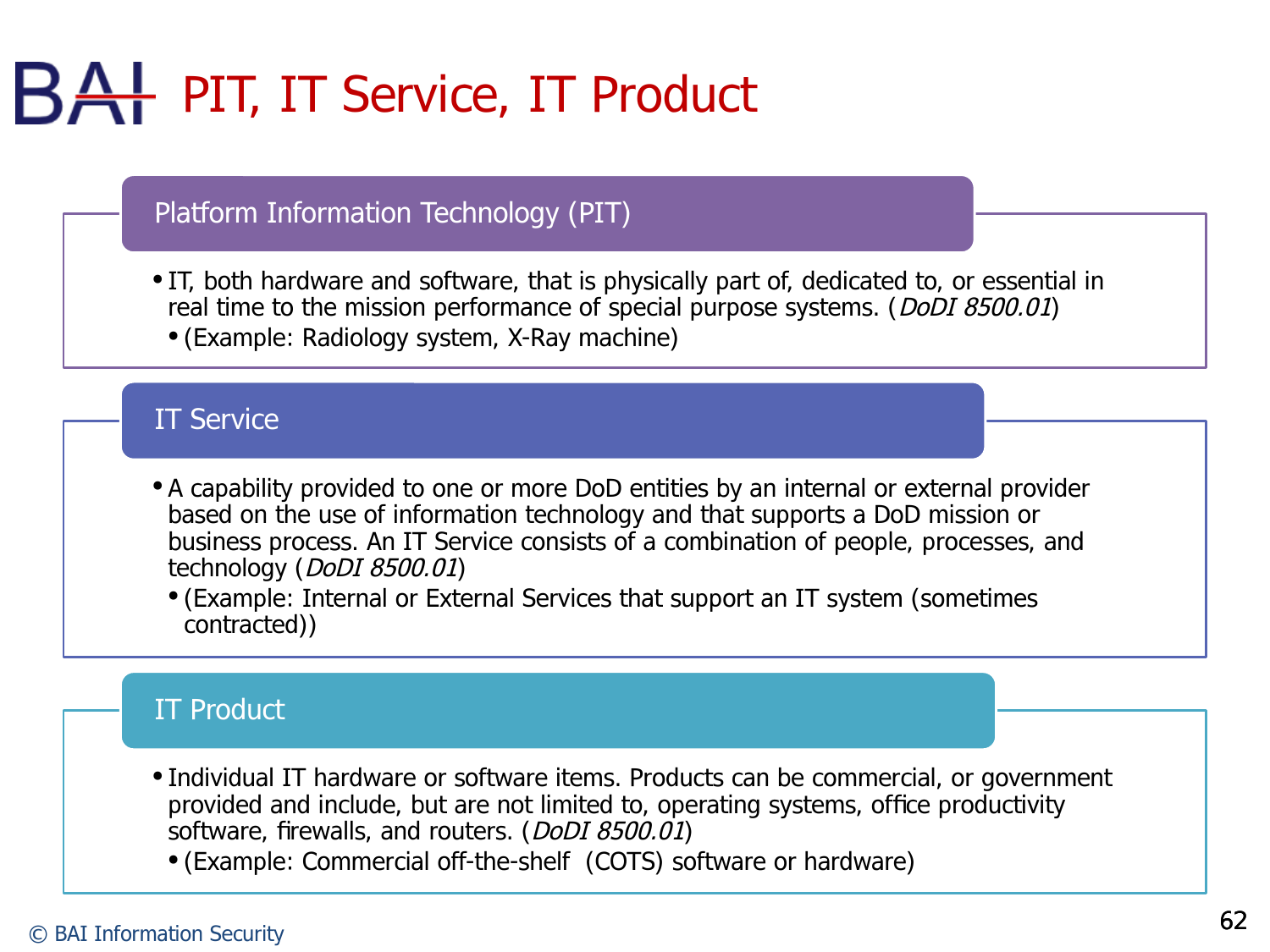

# PIT, IT Service, IT Product

Platform Information Technology (PIT)

IT, both hardware and software, that is physically part of, dedicated to, or essential in real time to the mission performance of special purpose systems. (DoDI 8500.01)
(Example: Radiology system, X-Ray machine)

IT Service

A capability provided to one or more DoD entities by an internal or external provider based on the use of information technology and that supports a DoD mission or business process. An IT Service consists of a combination of people, processes, and technology (DoDI 8500.01)
(Example: Internal or External Services that support an IT system (sometimes contracted))

IT Product

Individual IT hardware or software items. Products can be commercial, or government provided and include, but are not limited to, operating systems, office productivity software, firewalls, and routers. (DoDI 8500.01)
(Example: Commercial off-the-shelf  (COTS) software or hardware)